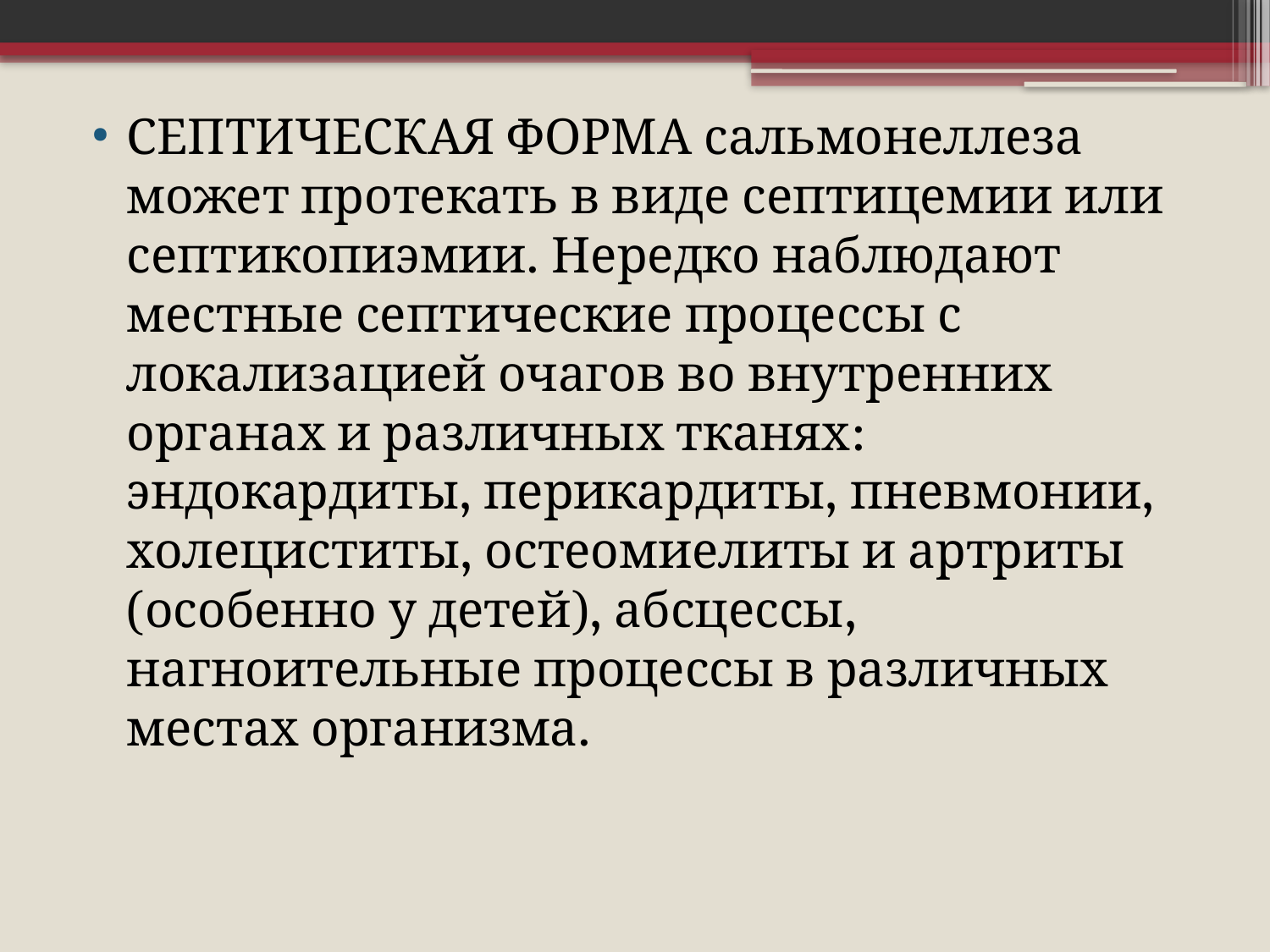

СЕПТИЧЕСКАЯ ФОРМА сальмонеллеза может протекать в виде септицемии или септикопиэмии. Нередко наблюдают местные септические процессы с локализацией очагов во внутренних органах и различных тканях: эндокардиты, перикардиты, пневмонии, холециститы, остеомиелиты и артриты (особенно у детей), абсцессы, нагноительные процессы в различных местах организма.